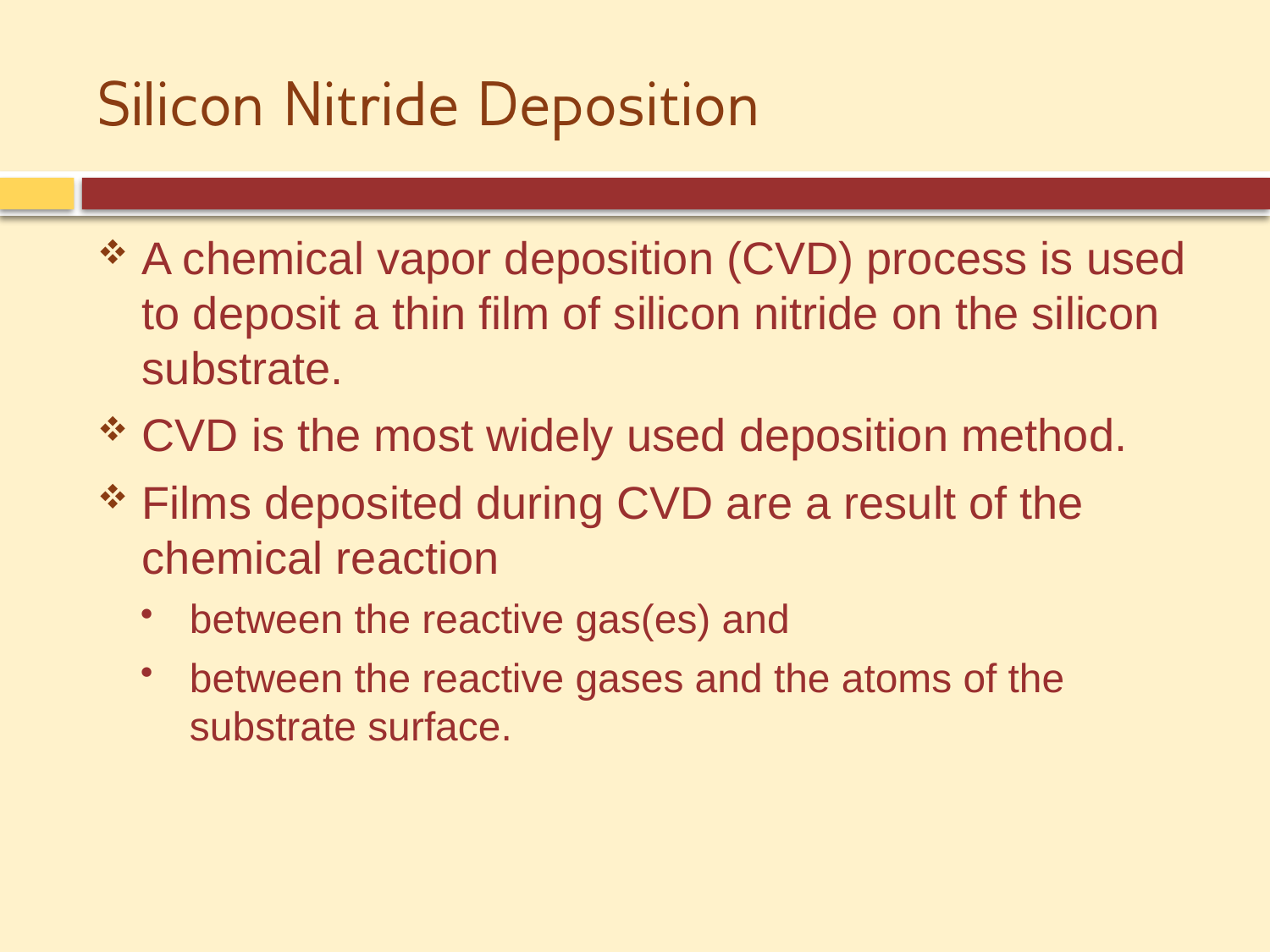

# Silicon Nitride Deposition
A chemical vapor deposition (CVD) process is used to deposit a thin film of silicon nitride on the silicon substrate.
CVD is the most widely used deposition method.
Films deposited during CVD are a result of the chemical reaction
between the reactive gas(es) and
between the reactive gases and the atoms of the substrate surface.